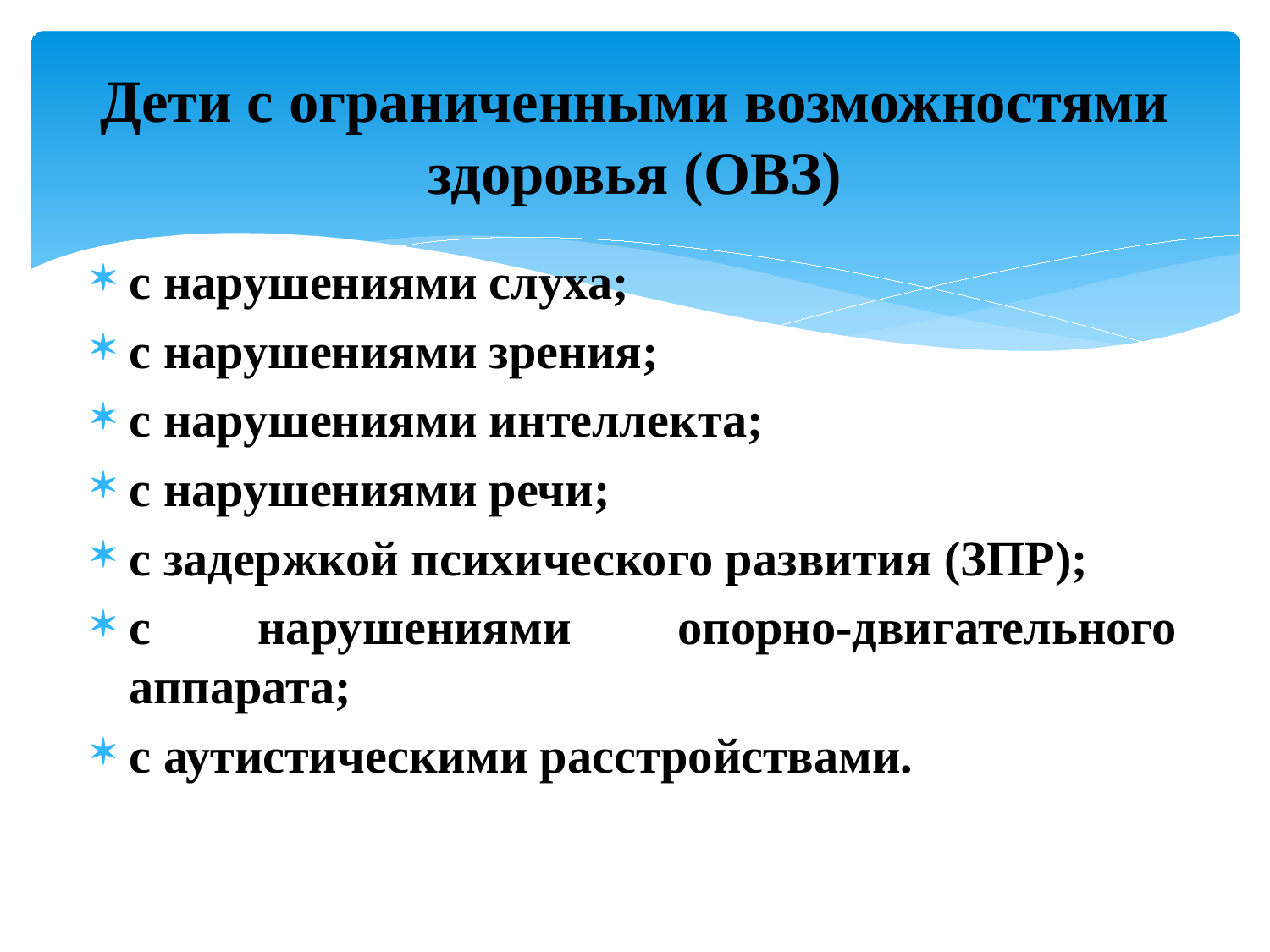

# Дети с ограниченными возможностями здоровья (ОВЗ)
с нарушениями слуха;
с нарушениями зрения;
с нарушениями интеллекта;
с нарушениями речи;
с задержкой психического развития (ЗПР);
с нарушениями опорно-двигательного аппарата;
с аутистическими расстройствами.